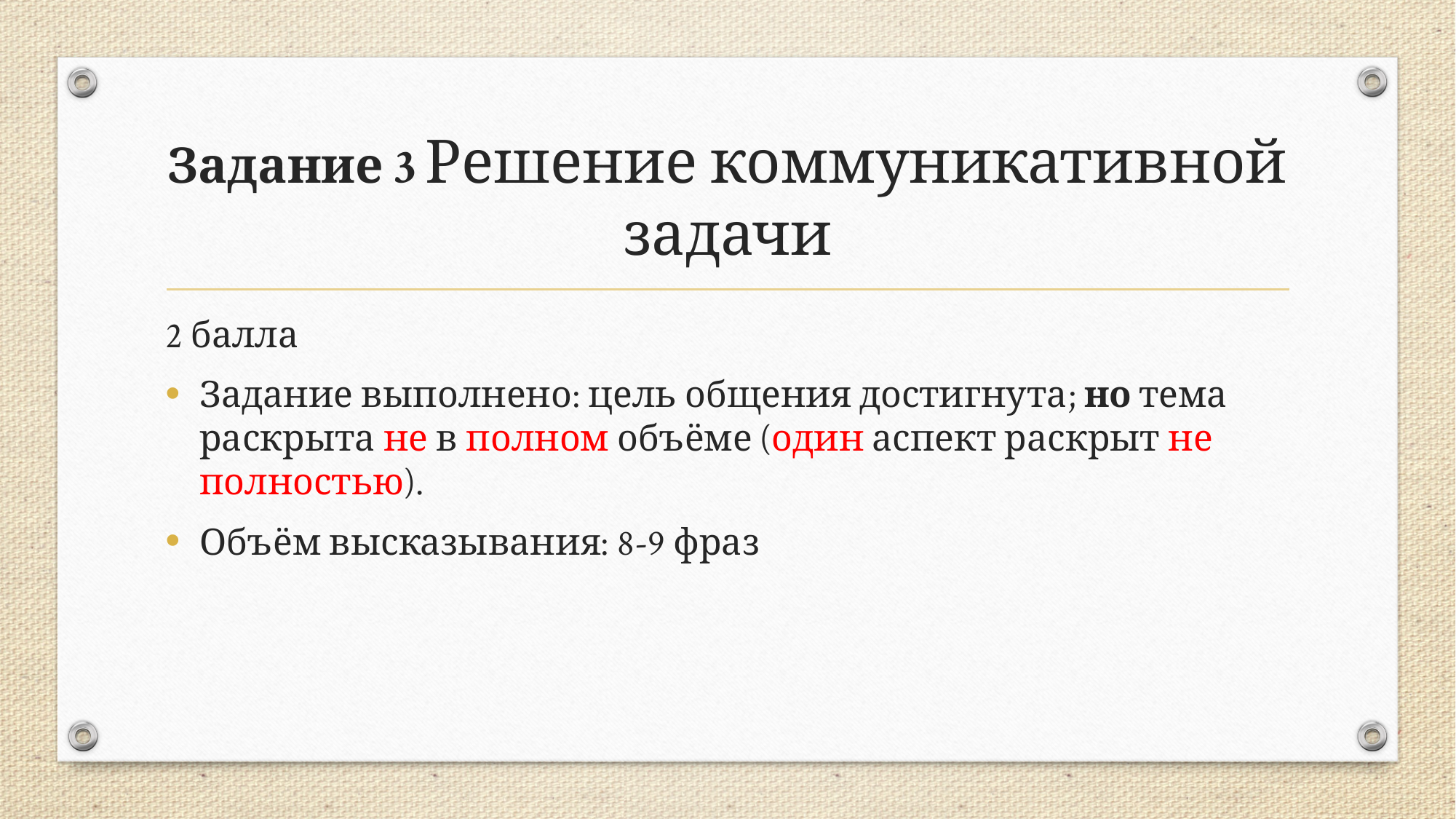

# Задание 3 Решение коммуникативной задачи
2 балла
Задание выполнено: цель общения достигнута; но тема раскрыта не в полном объёме (один аспект раскрыт не полностью).
Объём высказывания: 8-9 фраз